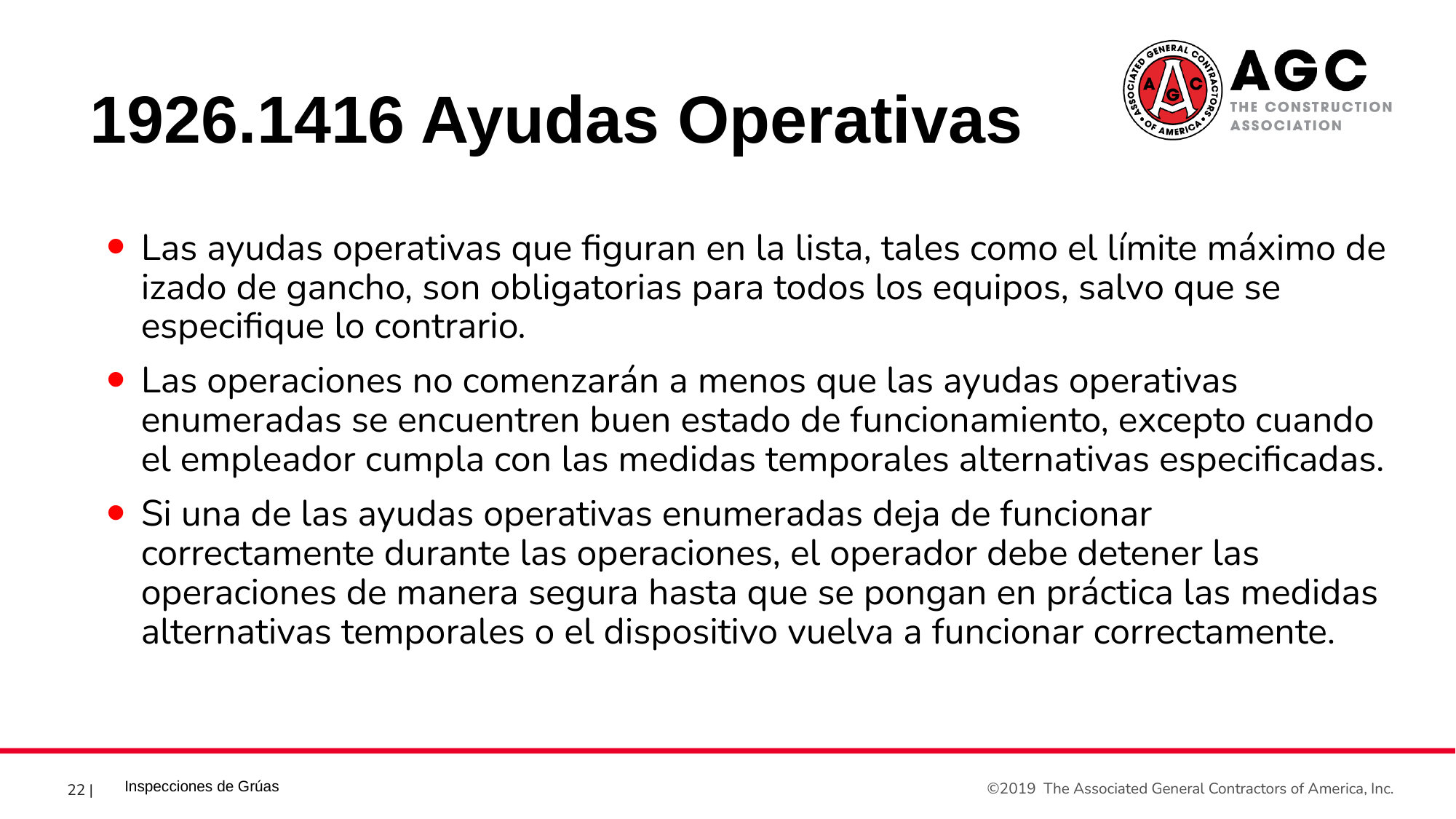

1926.1416 Ayudas Operativas

Las ayudas operativas que figuran en la lista, tales como el límite máximo de izado de gancho, son obligatorias para todos los equipos, salvo que se especifique lo contrario.
Las operaciones no comenzarán a menos que las ayudas operativas enumeradas se encuentren buen estado de funcionamiento, excepto cuando el empleador cumpla con las medidas temporales alternativas especificadas.
Si una de las ayudas operativas enumeradas deja de funcionar correctamente durante las operaciones, el operador debe detener las operaciones de manera segura hasta que se pongan en práctica las medidas alternativas temporales o el dispositivo vuelva a funcionar correctamente.
Inspecciones de Grúas